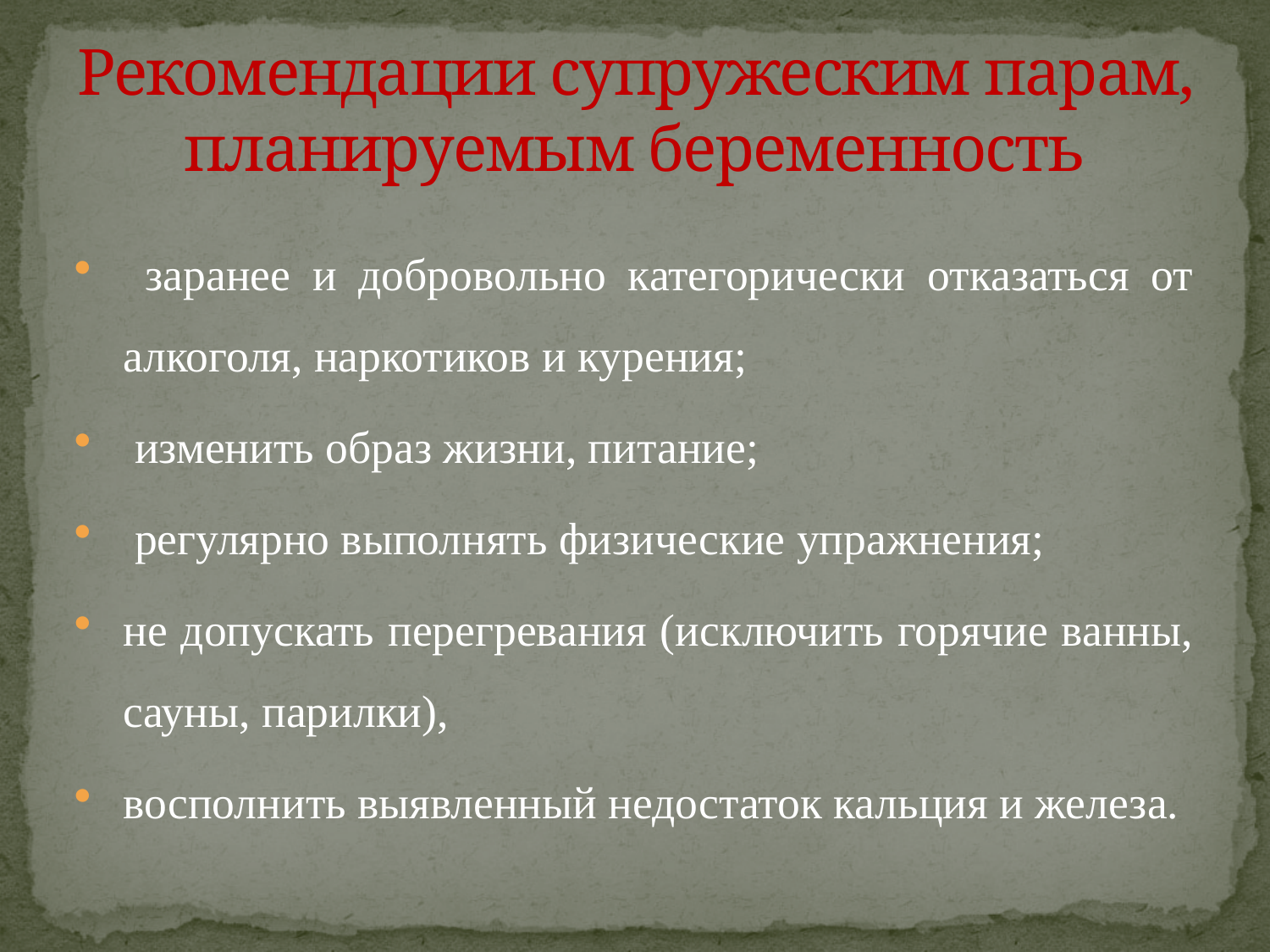

# Рекомендации супружеским парам, планируемым беременность
 заранее и добровольно категорически отказаться от алкоголя, наркотиков и курения;
 изменить образ жизни, питание;
 регулярно выполнять физические упражнения;
не допускать перегревания (исключить горячие ванны, сауны, парилки),
восполнить выявленный недостаток кальция и железа.